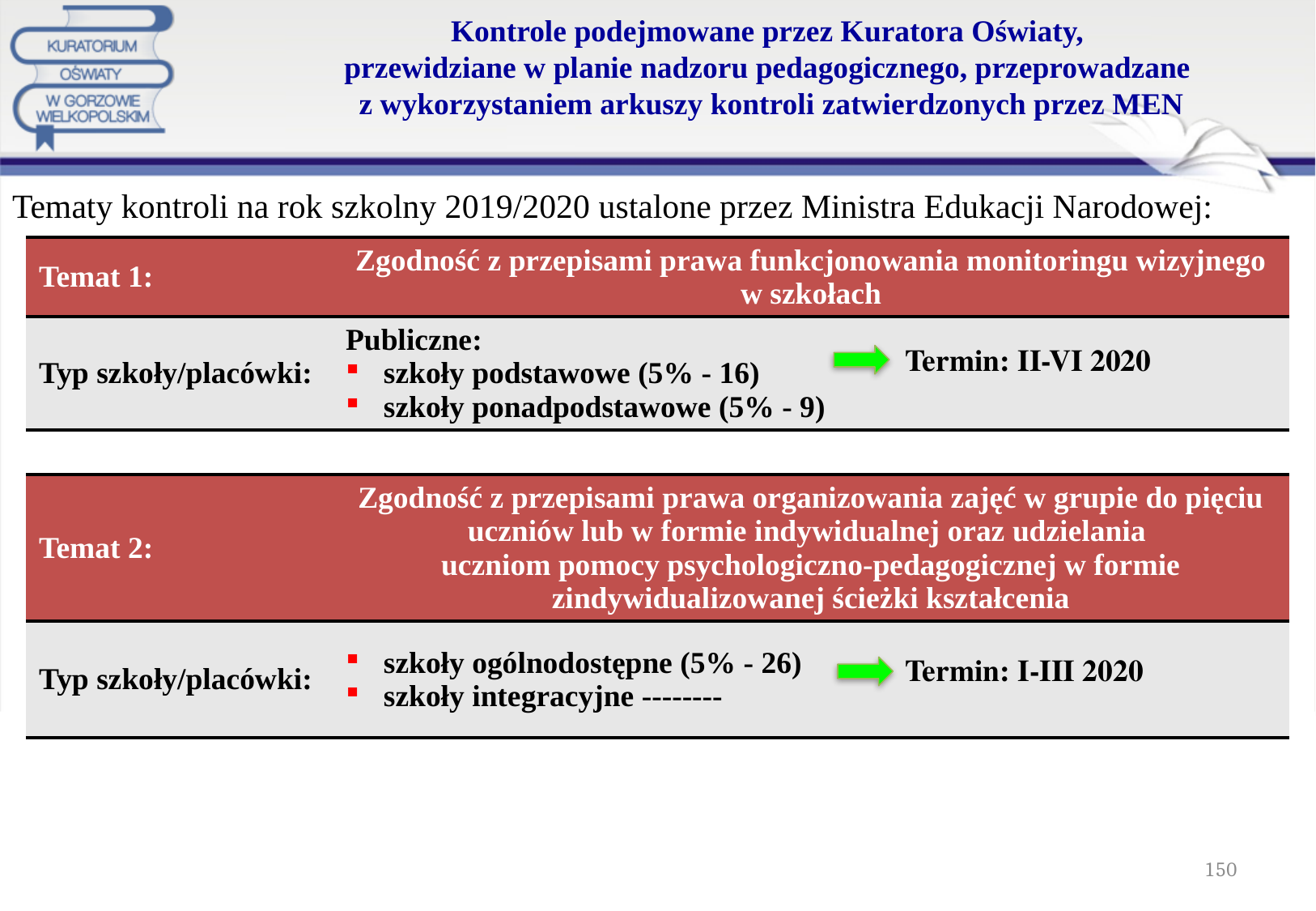

# Kontrole podejmowane przez Kuratora Oświaty, przewidziane w planie nadzoru pedagogicznego, przeprowadzane z wykorzystaniem arkuszy kontroli zatwierdzonych przez MEN
Tematy kontroli na rok szkolny 2019/2020 ustalone przez Ministra Edukacji Narodowej:

| Temat 1: | Zgodność z przepisami prawa funkcjonowania monitoringu wizyjnego w szkołach |
| --- | --- |
| Typ szkoły/placówki: | Publiczne: szkoły podstawowe (5% - 16) szkoły ponadpodstawowe (5% - 9) |
Termin: II-VI 2020

| Temat 2: | Zgodność z przepisami prawa organizowania zajęć w grupie do pięciu uczniów lub w formie indywidualnej oraz udzielania uczniom pomocy psychologiczno-pedagogicznej w formie zindywidualizowanej ścieżki kształcenia |
| --- | --- |
| Typ szkoły/placówki: | szkoły ogólnodostępne (5% - 26) szkoły integracyjne -------- |
Termin: I-III 2020

150